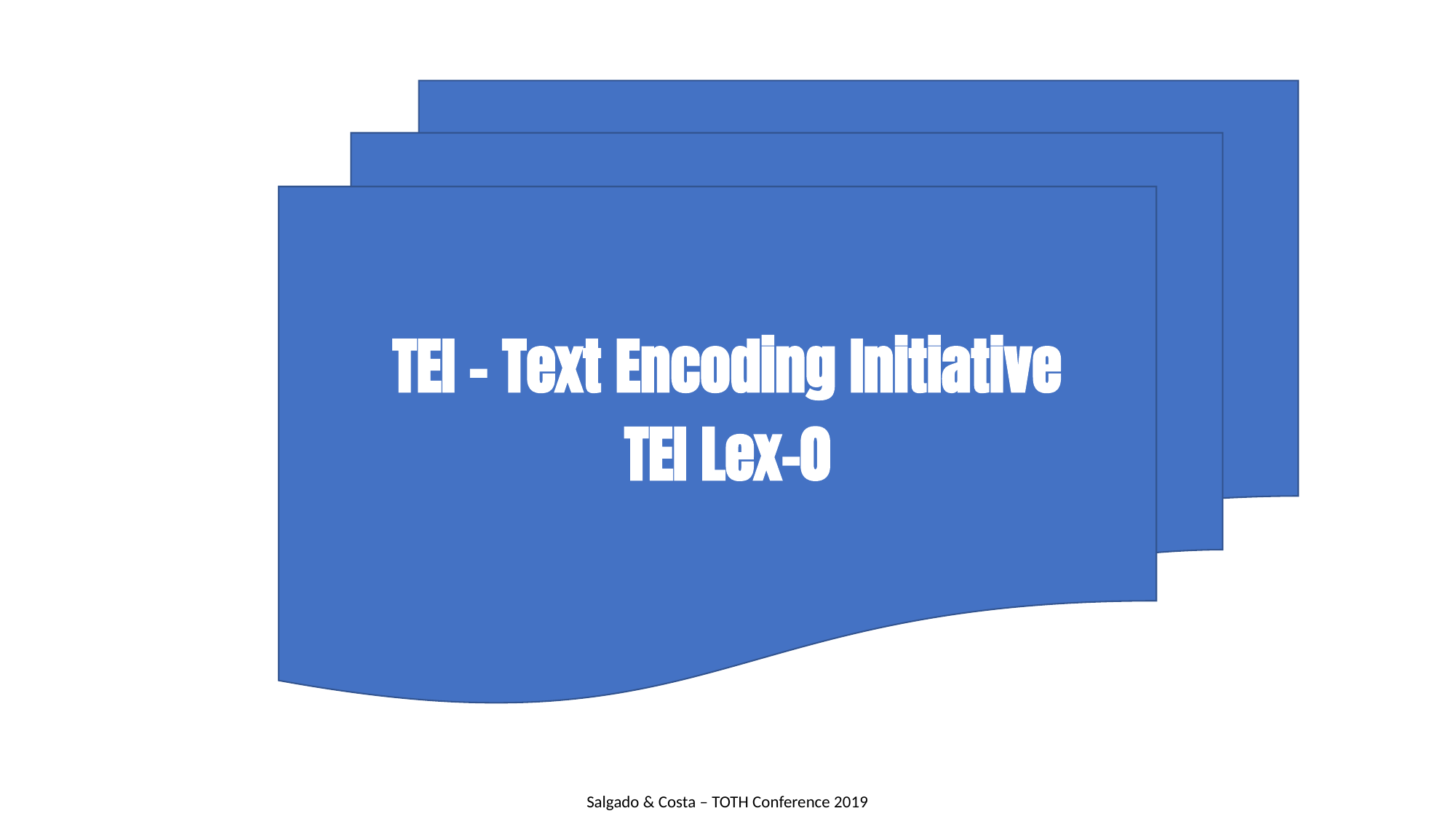

TEI – Text Encoding Initiative
TEI Lex-0
Salgado & Costa – TOTH Conference 2019